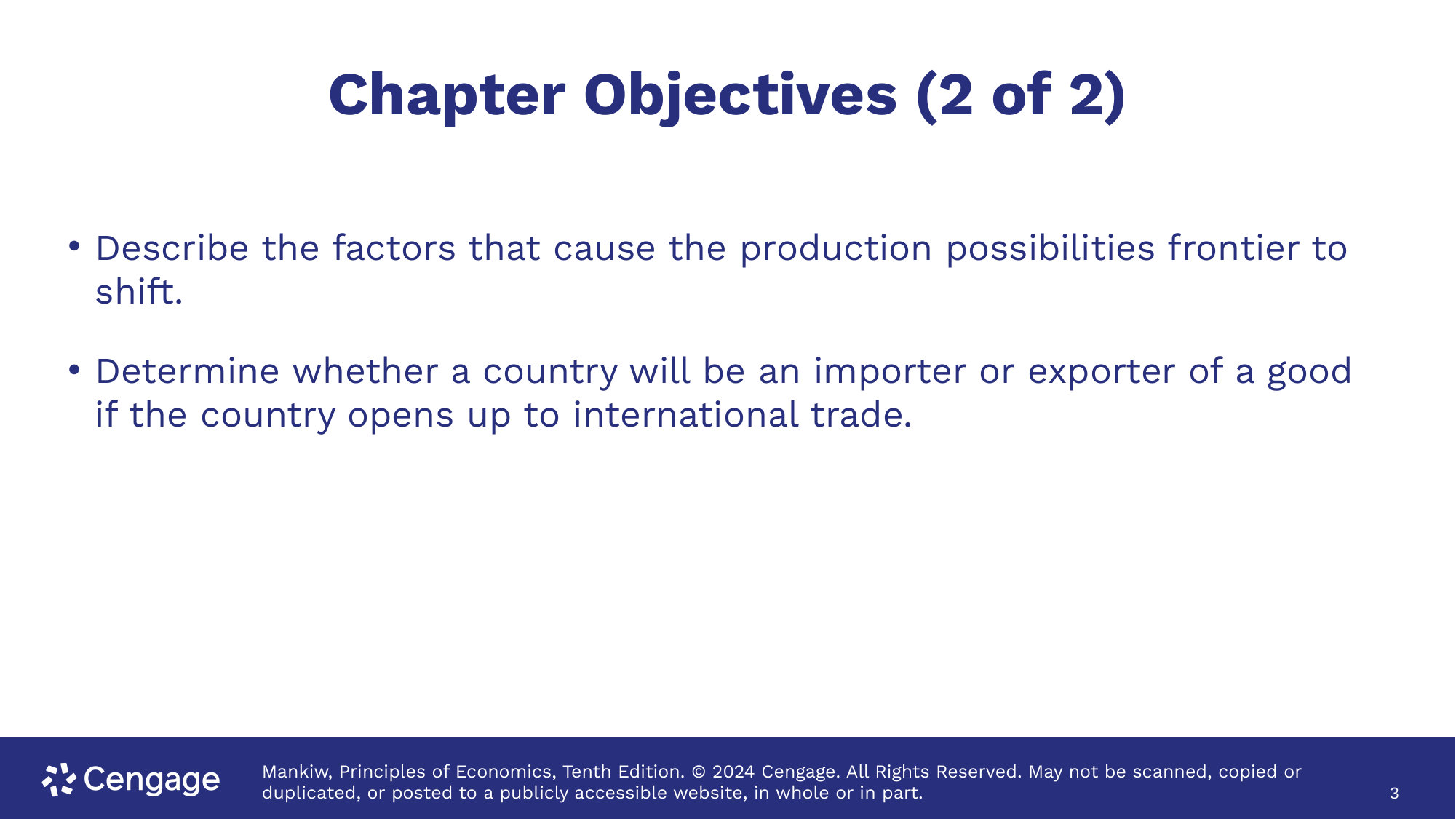

# Chapter Objectives (2 of 2)
Describe the factors that cause the production possibilities frontier to shift.
Determine whether a country will be an importer or exporter of a good if the country opens up to international trade.